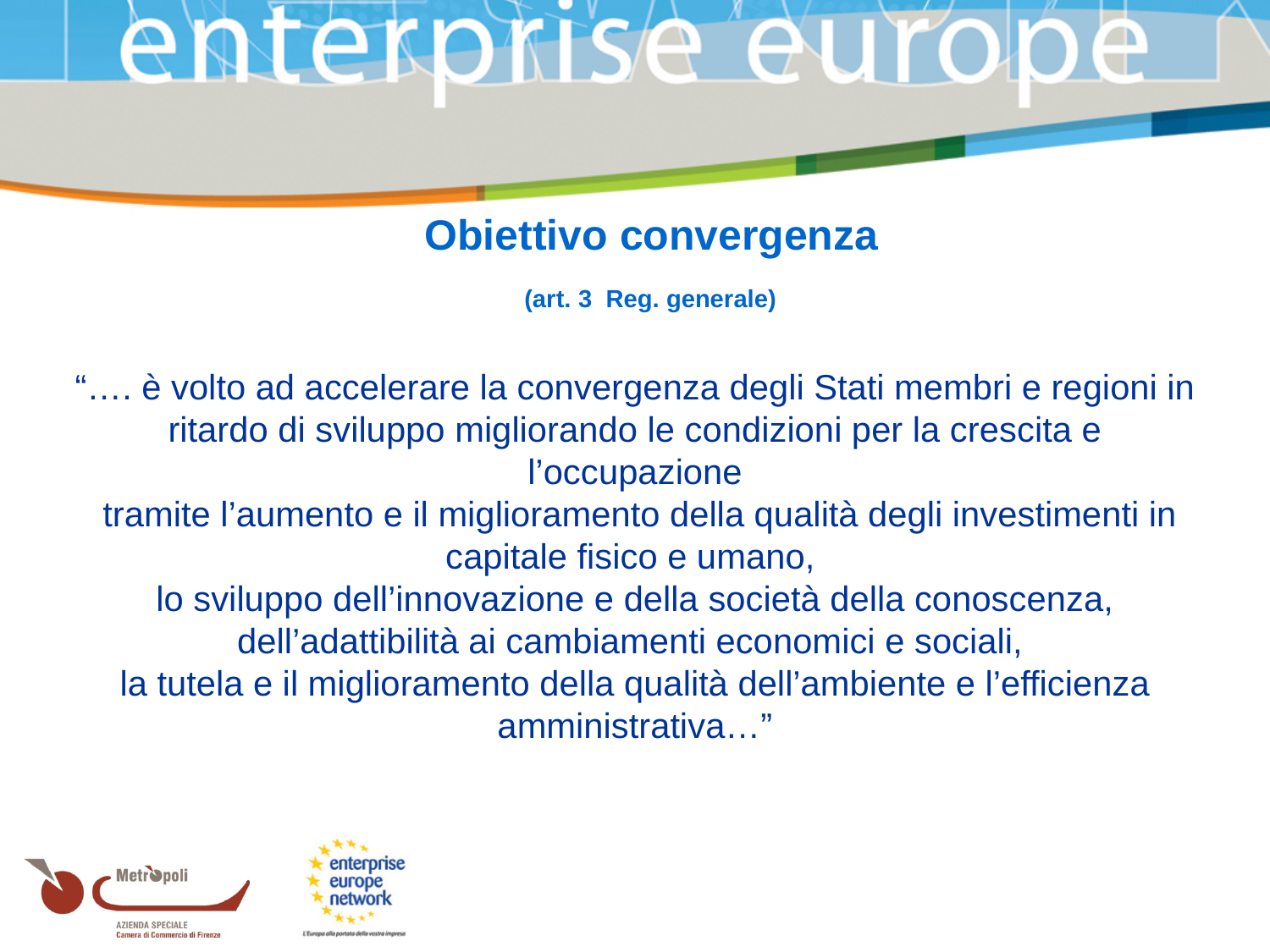

Obiettivo convergenza
(art. 3  Reg. generale)

“…. è volto ad accelerare la convergenza degli Stati membri e regioni in ritardo di sviluppo migliorando le condizioni per la crescita e l’occupazione
 tramite l’aumento e il miglioramento della qualità degli investimenti in capitale fisico e umano,
lo sviluppo dell’innovazione e della società della conoscenza, dell’adattibilità ai cambiamenti economici e sociali,
la tutela e il miglioramento della qualità dell’ambiente e l’efficienza amministrativa…”